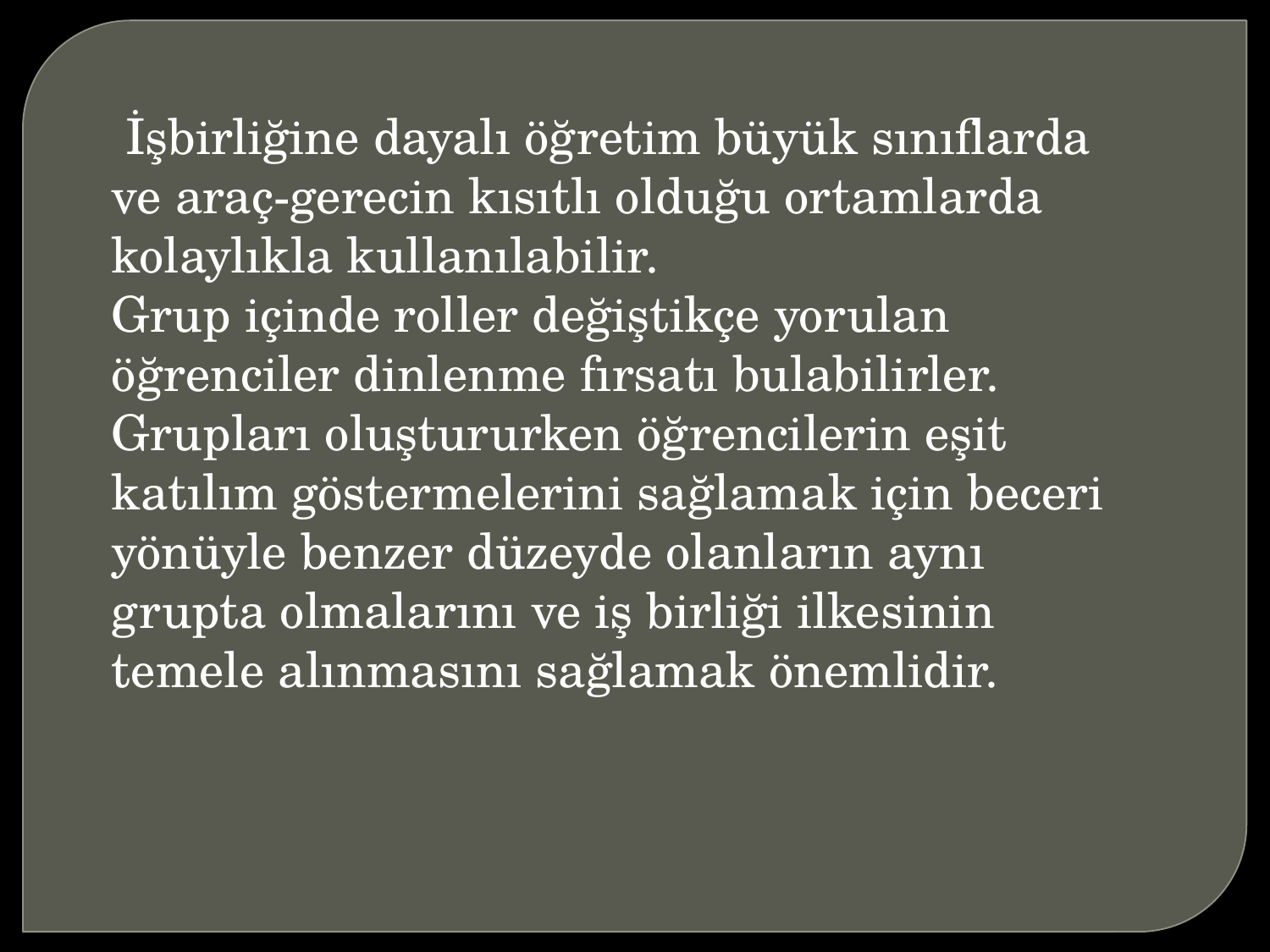

İşbirliğine dayalı öğretim büyük sınıflarda ve araç-gerecin kısıtlı olduğu ortamlarda kolaylıkla kullanılabilir.
Grup içinde roller değiştikçe yorulan öğrenciler dinlenme fırsatı bulabilirler. Grupları oluştururken öğrencilerin eşit katılım göstermelerini sağlamak için beceri yönüyle benzer düzeyde olanların aynı grupta olmalarını ve iş birliği ilkesinin temele alınmasını sağlamak önemlidir.